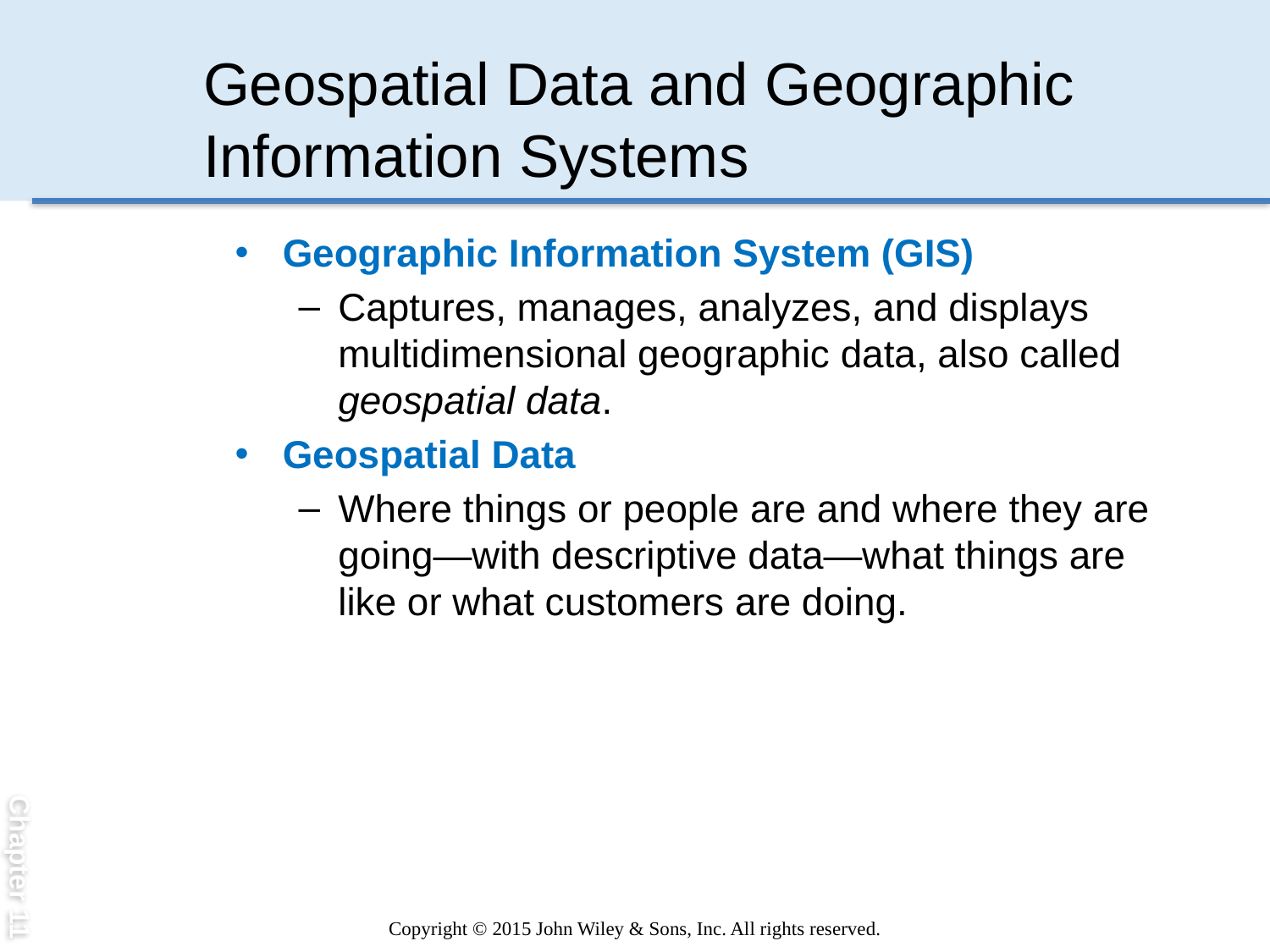

Chapter 11
# Geospatial Data and Geographic Information Systems
Geographic Information System (GIS)
Captures, manages, analyzes, and displays multidimensional geographic data, also called geospatial data.
Geospatial Data
Where things or people are and where they are going—with descriptive data—what things are like or what customers are doing.